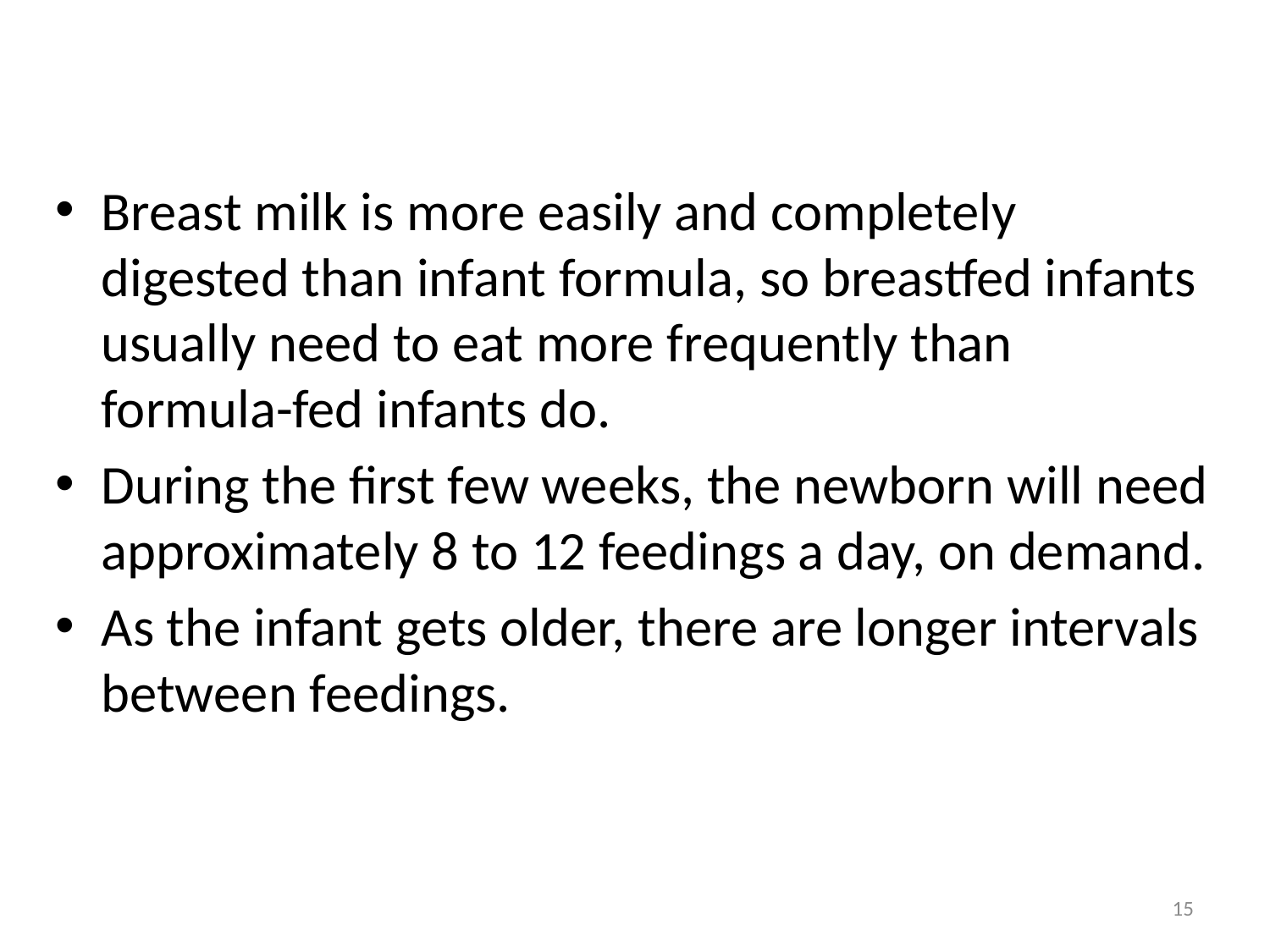

#
Breast milk is more easily and completely digested than infant formula, so breastfed infants usually need to eat more frequently than formula-fed infants do.
During the first few weeks, the newborn will need approximately 8 to 12 feedings a day, on demand.
As the infant gets older, there are longer intervals between feedings.
15